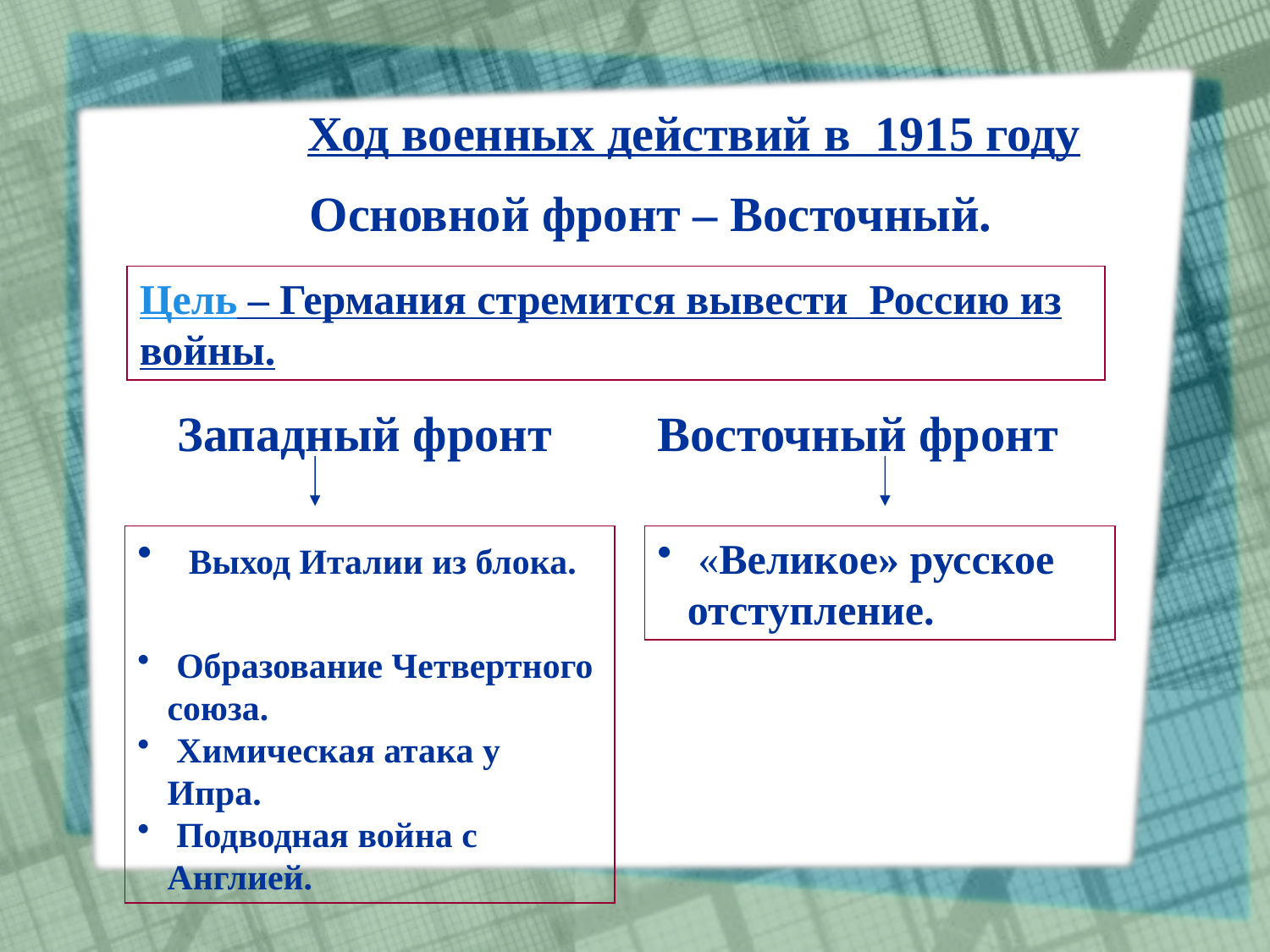

# Ход военных действий в  1915 году
Основной фронт – Восточный.
Цель – Германия стремится вывести  Россию из войны.
Западный фронт          Восточный фронт

  Выход Италии из блока.
 Образование Четвертного союза.
 Химическая атака у Ипра.
 Подводная война с Англией.
 «Великое» русское отступление.